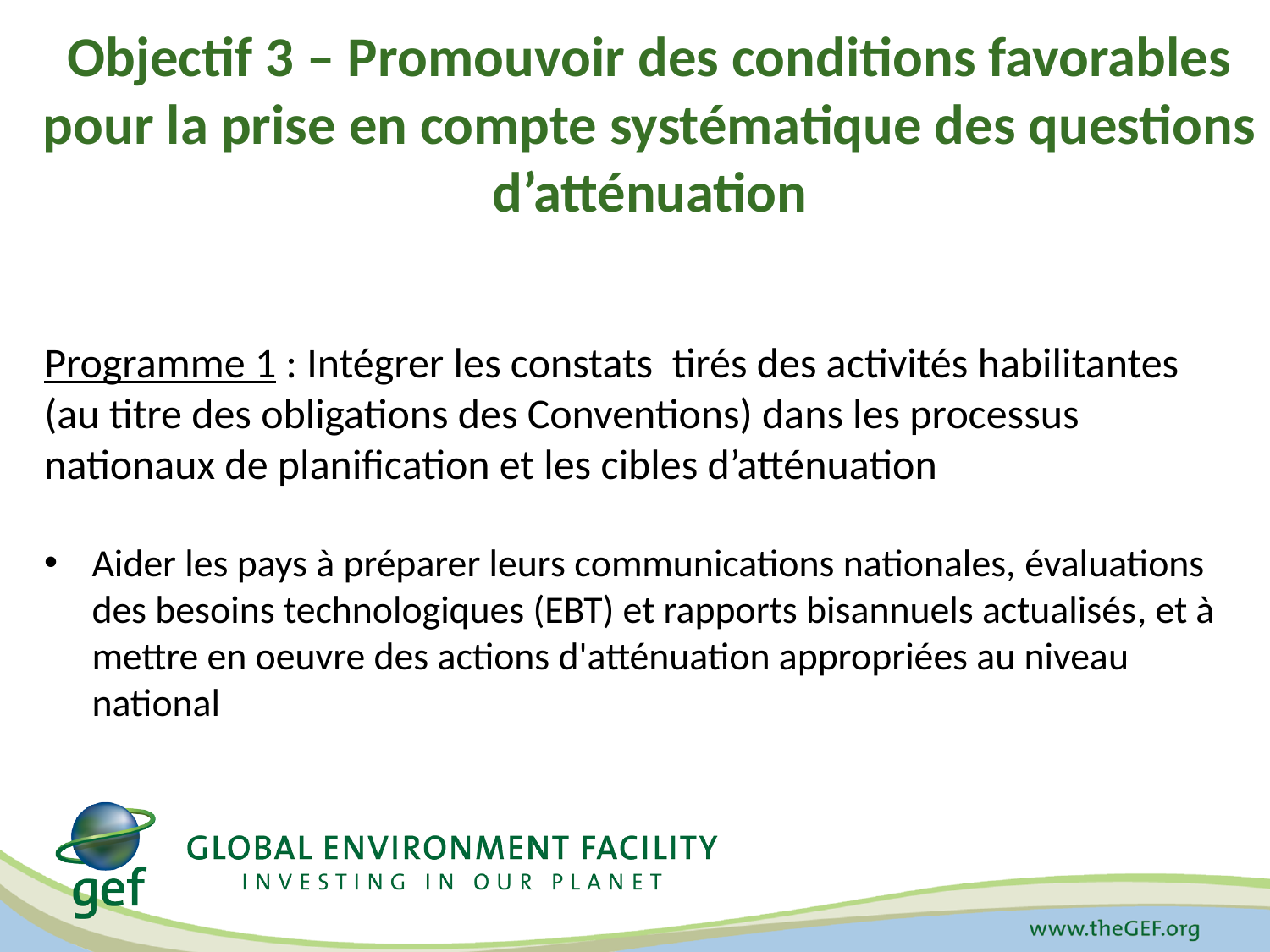

# Objectif 3 – Promouvoir des conditions favorables pour la prise en compte systématique des questions d’atténuation
Programme 1 : Intégrer les constats  tirés des activités habilitantes (au titre des obligations des Conventions) dans les processus nationaux de planification et les cibles d’atténuation

Aider les pays à préparer leurs communications nationales, évaluations des besoins technologiques (EBT) et rapports bisannuels actualisés, et à mettre en oeuvre des actions d'atténuation appropriées au niveau national